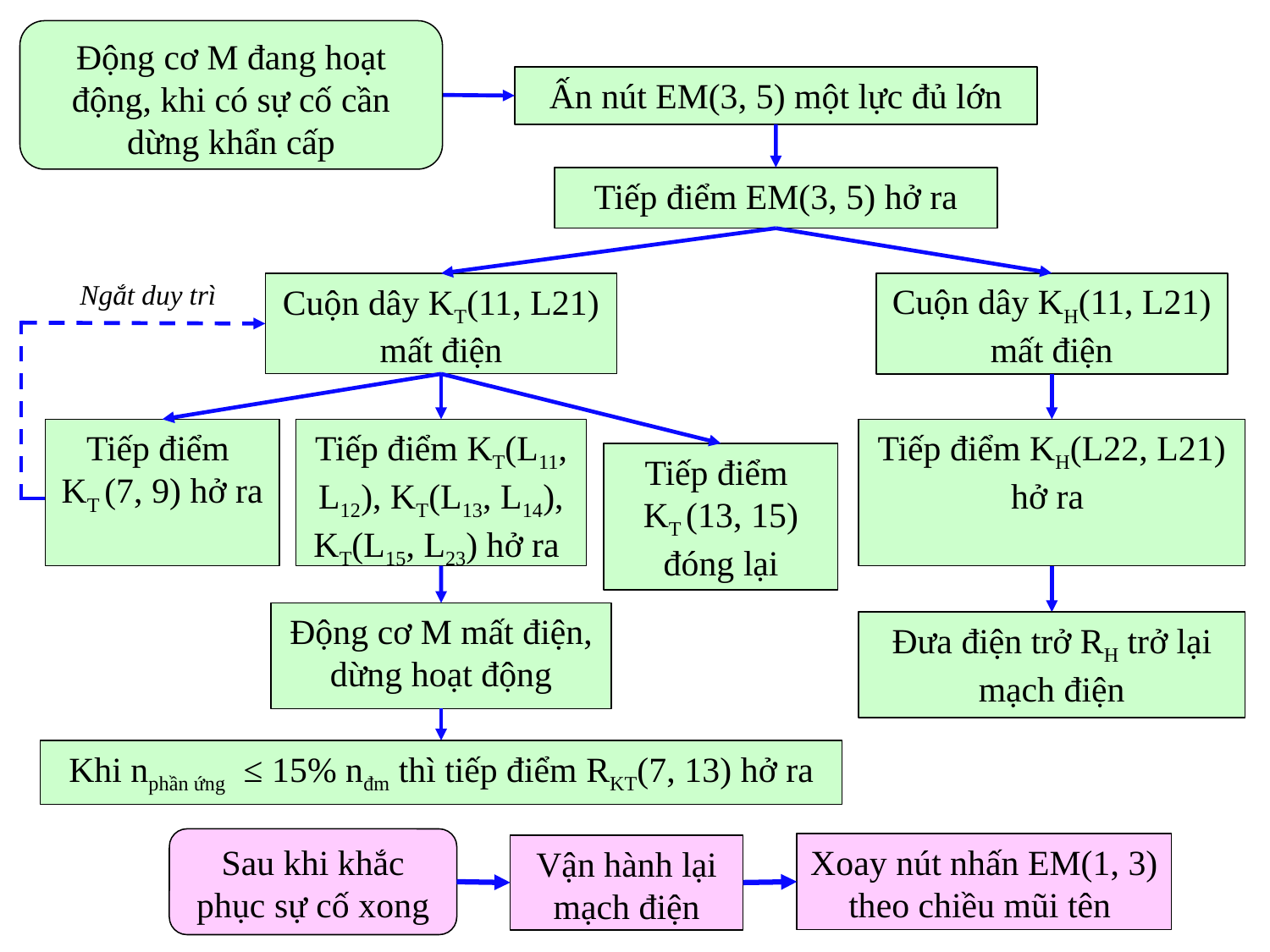

Động cơ M đang hoạt động, khi có sự cố cần dừng khẩn cấp
Ấn nút EM(3, 5) một lực đủ lớn
Tiếp điểm EM(3, 5) hở ra
Ngắt duy trì
Cuộn dây KH(11, L21) mất điện
Cuộn dây KT(11, L21) mất điện
Tiếp điểm
KT (7, 9) hở ra
Tiếp điểm KT(L11, L12), KT(L13, L14), KT(L15, L23) hở ra
Tiếp điểm KH(L22, L21) hở ra
Tiếp điểm
KT (13, 15) đóng lại
Động cơ M mất điện, dừng hoạt động
Đưa điện trở RH trở lại mạch điện
Khi nphần ứng  ≤ 15% nđm thì tiếp điểm RKT(7, 13) hở ra
Sau khi khắc phục sự cố xong
Xoay nút nhấn EM(1, 3) theo chiều mũi tên
Vận hành lại mạch điện